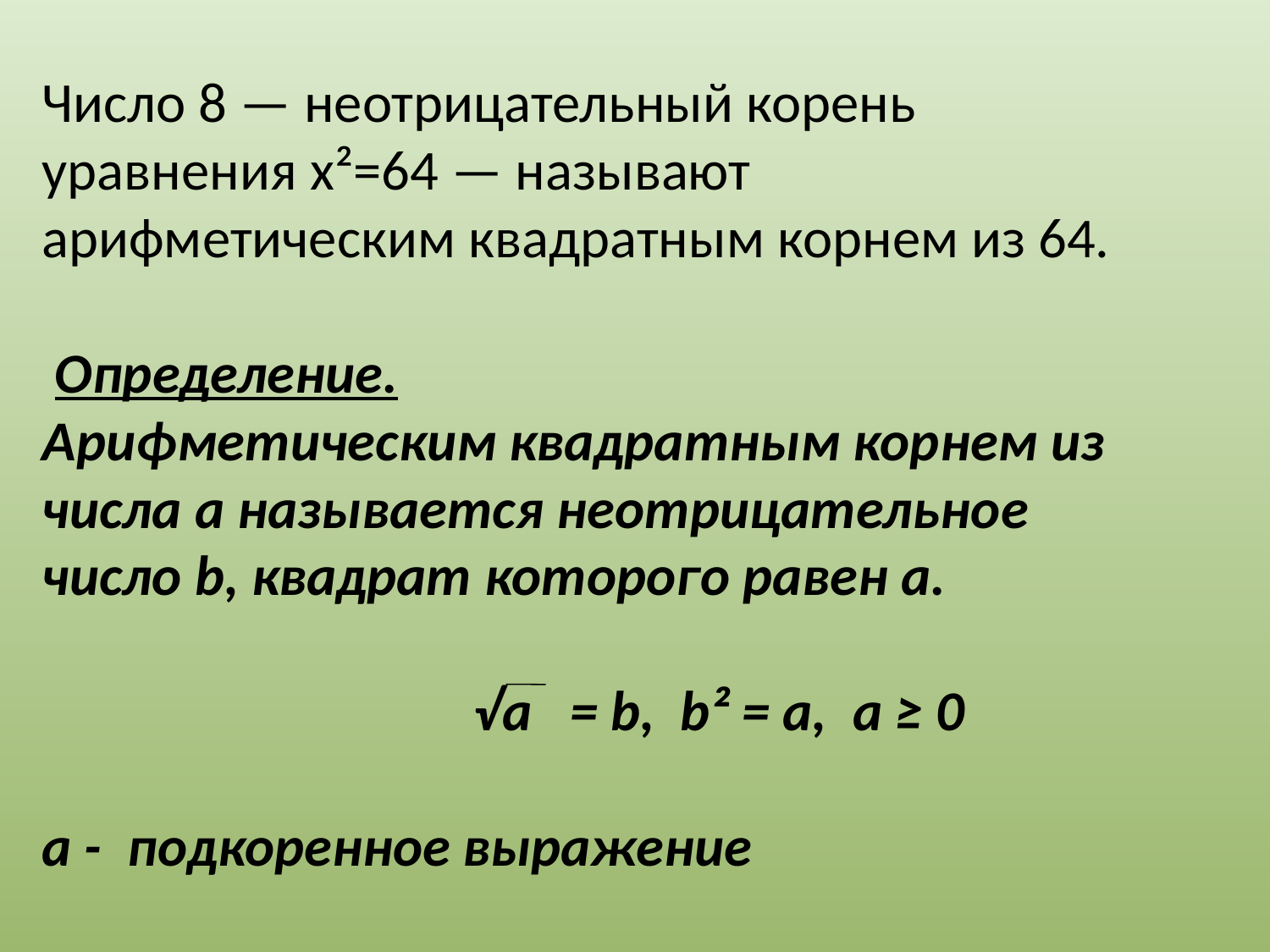

Число 8 — неотрицательный корень уравнения х²=64 — называют арифметическим квадратным корнем из 64.

 Определение.
Арифметическим квадратным корнем из числа а называется неотрицательное число b, квадрат которого равен а.

                                  √а   = b,  b² = a,  a ≥ 0

а -  подкоренное выражение